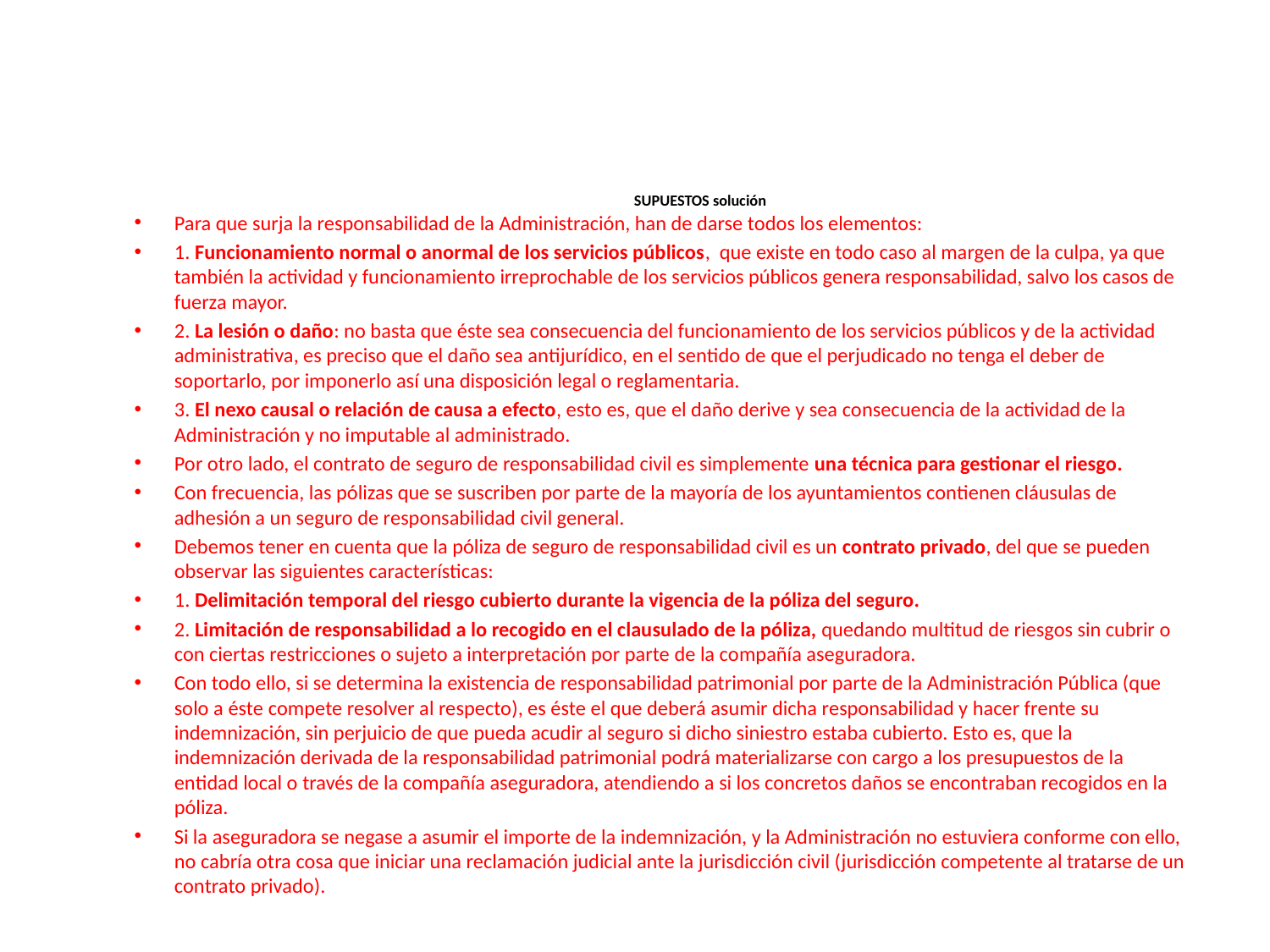

# SUPUESTOS solución
Para que surja la responsabilidad de la Administración, han de darse todos los elementos:
1. Funcionamiento normal o anormal de los servicios públicos,  que existe en todo caso al margen de la culpa, ya que también la actividad y funcionamiento irreprochable de los servicios públicos genera responsabilidad, salvo los casos de fuerza mayor.
2. La lesión o daño: no basta que éste sea consecuencia del funcionamiento de los servicios públicos y de la actividad administrativa, es preciso que el daño sea antijurídico, en el sentido de que el perjudicado no tenga el deber de soportarlo, por imponerlo así una disposición legal o reglamentaria.
3. El nexo causal o relación de causa a efecto, esto es, que el daño derive y sea consecuencia de la actividad de la Administración y no imputable al administrado.
Por otro lado, el contrato de seguro de responsabilidad civil es simplemente una técnica para gestionar el riesgo.
Con frecuencia, las pólizas que se suscriben por parte de la mayoría de los ayuntamientos contienen cláusulas de adhesión a un seguro de responsabilidad civil general.
Debemos tener en cuenta que la póliza de seguro de responsabilidad civil es un contrato privado, del que se pueden observar las siguientes características:
1. Delimitación temporal del riesgo cubierto durante la vigencia de la póliza del seguro.
2. Limitación de responsabilidad a lo recogido en el clausulado de la póliza, quedando multitud de riesgos sin cubrir o con ciertas restricciones o sujeto a interpretación por parte de la compañía aseguradora.
Con todo ello, si se determina la existencia de responsabilidad patrimonial por parte de la Administración Pública (que solo a éste compete resolver al respecto), es éste el que deberá asumir dicha responsabilidad y hacer frente su indemnización, sin perjuicio de que pueda acudir al seguro si dicho siniestro estaba cubierto. Esto es, que la indemnización derivada de la responsabilidad patrimonial podrá materializarse con cargo a los presupuestos de la entidad local o través de la compañía aseguradora, atendiendo a si los concretos daños se encontraban recogidos en la póliza.
Si la aseguradora se negase a asumir el importe de la indemnización, y la Administración no estuviera conforme con ello, no cabría otra cosa que iniciar una reclamación judicial ante la jurisdicción civil (jurisdicción competente al tratarse de un contrato privado).